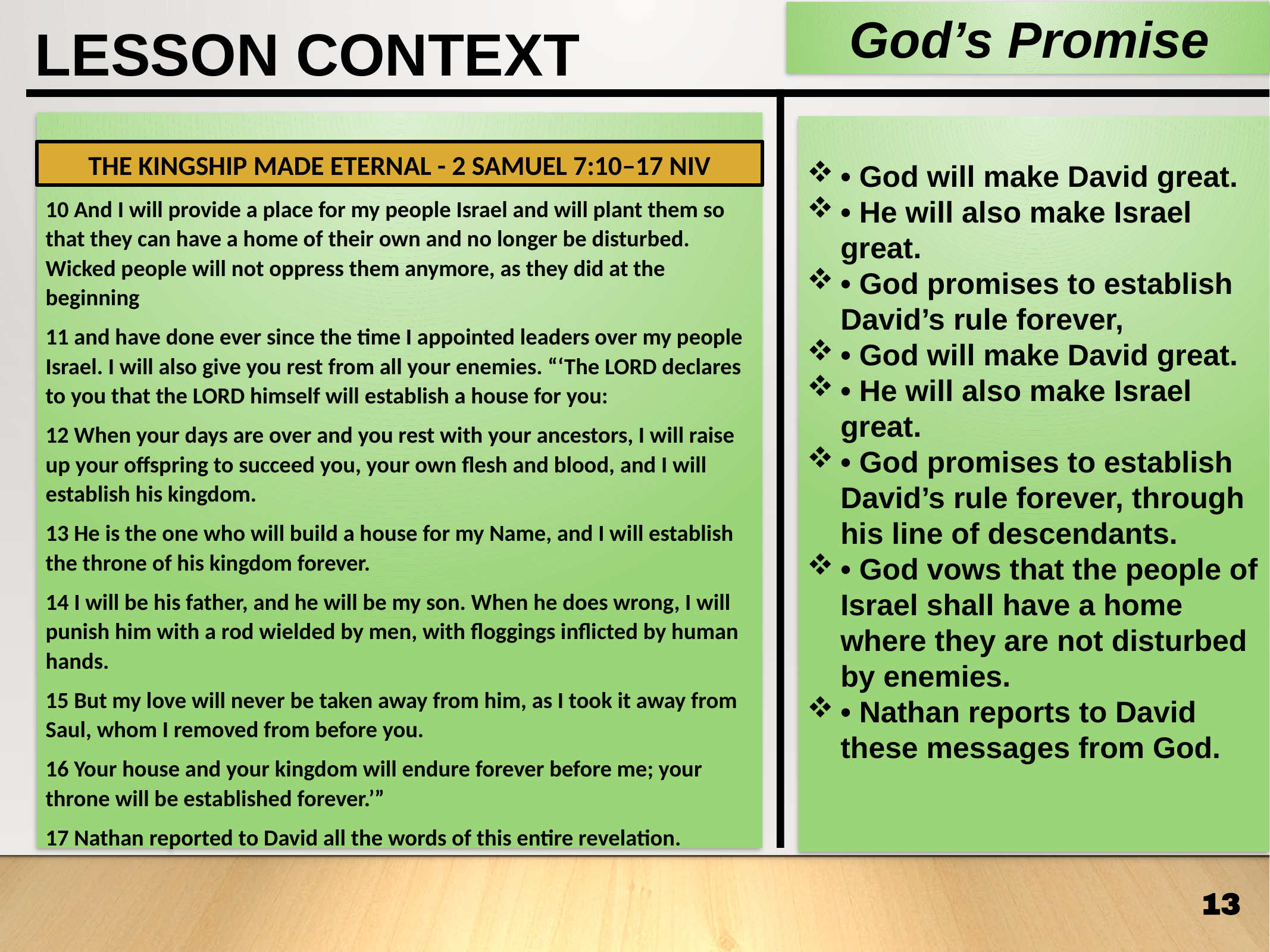

God’s Promise
LESSON CONTEXT

10 And I will provide a place for my people Israel and will plant them so that they can have a home of their own and no longer be disturbed. Wicked people will not oppress them anymore, as they did at the beginning
11 and have done ever since the time I appointed leaders over my people Israel. I will also give you rest from all your enemies. “‘The LORD declares to you that the LORD himself will establish a house for you:
12 When your days are over and you rest with your ancestors, I will raise up your offspring to succeed you, your own flesh and blood, and I will establish his kingdom.
13 He is the one who will build a house for my Name, and I will establish the throne of his kingdom forever.
14 I will be his father, and he will be my son. When he does wrong, I will punish him with a rod wielded by men, with floggings inflicted by human hands.
15 But my love will never be taken away from him, as I took it away from Saul, whom I removed from before you.
16 Your house and your kingdom will endure forever before me; your throne will be established forever.’”
17 Nathan reported to David all the words of this entire revelation.

• God will make David great.
• He will also make Israel great.
• God promises to establish David’s rule forever,
• God will make David great.
• He will also make Israel great.
• God promises to establish David’s rule forever, through his line of descendants.
• God vows that the people of Israel shall have a home where they are not disturbed by enemies.
• Nathan reports to David these messages from God.
The Kingship Made Eternal - 2 Samuel 7:10–17 NIV

13